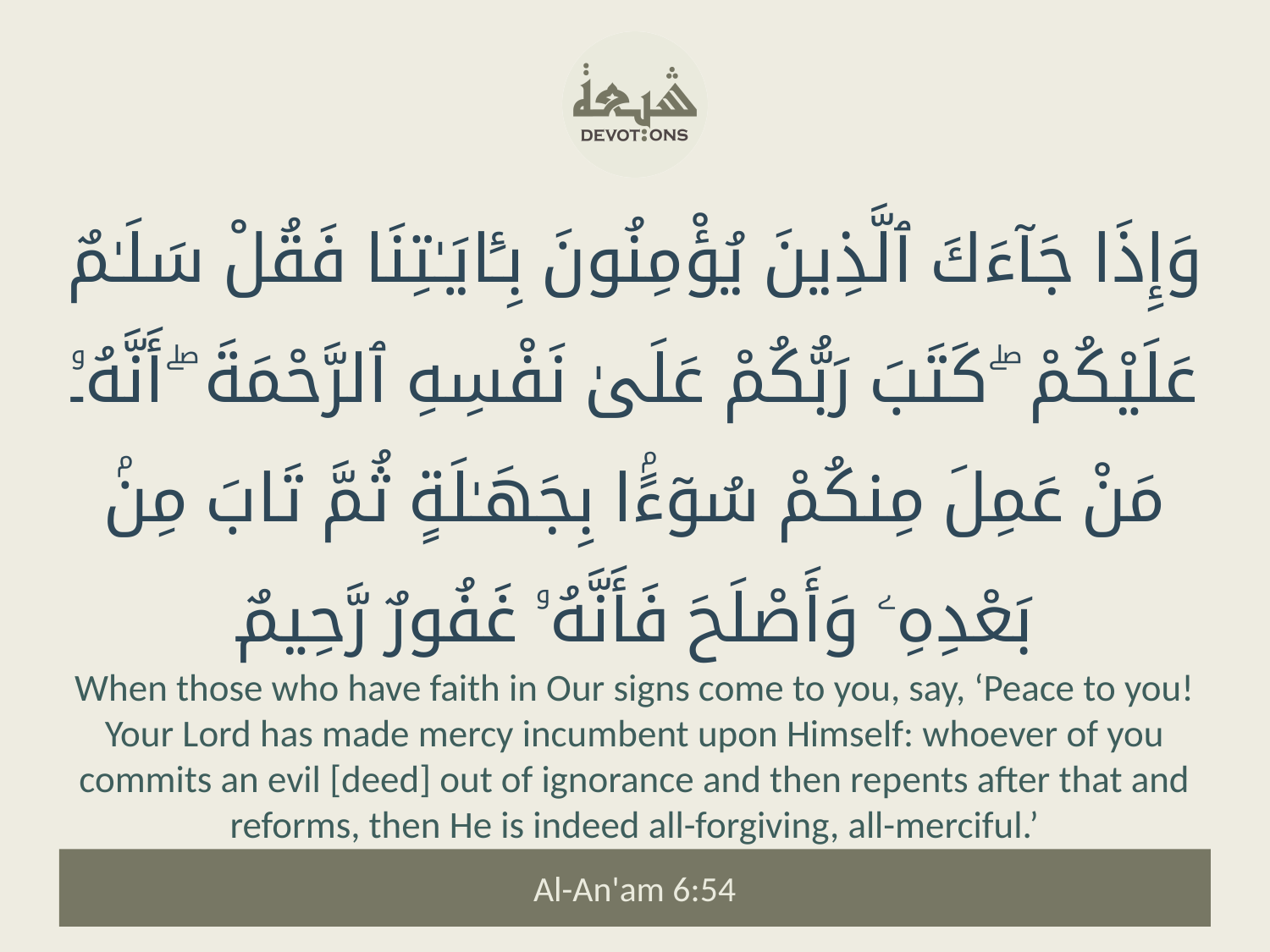

وَإِذَا جَآءَكَ ٱلَّذِينَ يُؤْمِنُونَ بِـَٔايَـٰتِنَا فَقُلْ سَلَـٰمٌ عَلَيْكُمْ ۖ كَتَبَ رَبُّكُمْ عَلَىٰ نَفْسِهِ ٱلرَّحْمَةَ ۖ أَنَّهُۥ مَنْ عَمِلَ مِنكُمْ سُوٓءًۢا بِجَهَـٰلَةٍ ثُمَّ تَابَ مِنۢ بَعْدِهِۦ وَأَصْلَحَ فَأَنَّهُۥ غَفُورٌ رَّحِيمٌ
When those who have faith in Our signs come to you, say, ‘Peace to you! Your Lord has made mercy incumbent upon Himself: whoever of you commits an evil [deed] out of ignorance and then repents after that and reforms, then He is indeed all-forgiving, all-merciful.’
Al-An'am 6:54